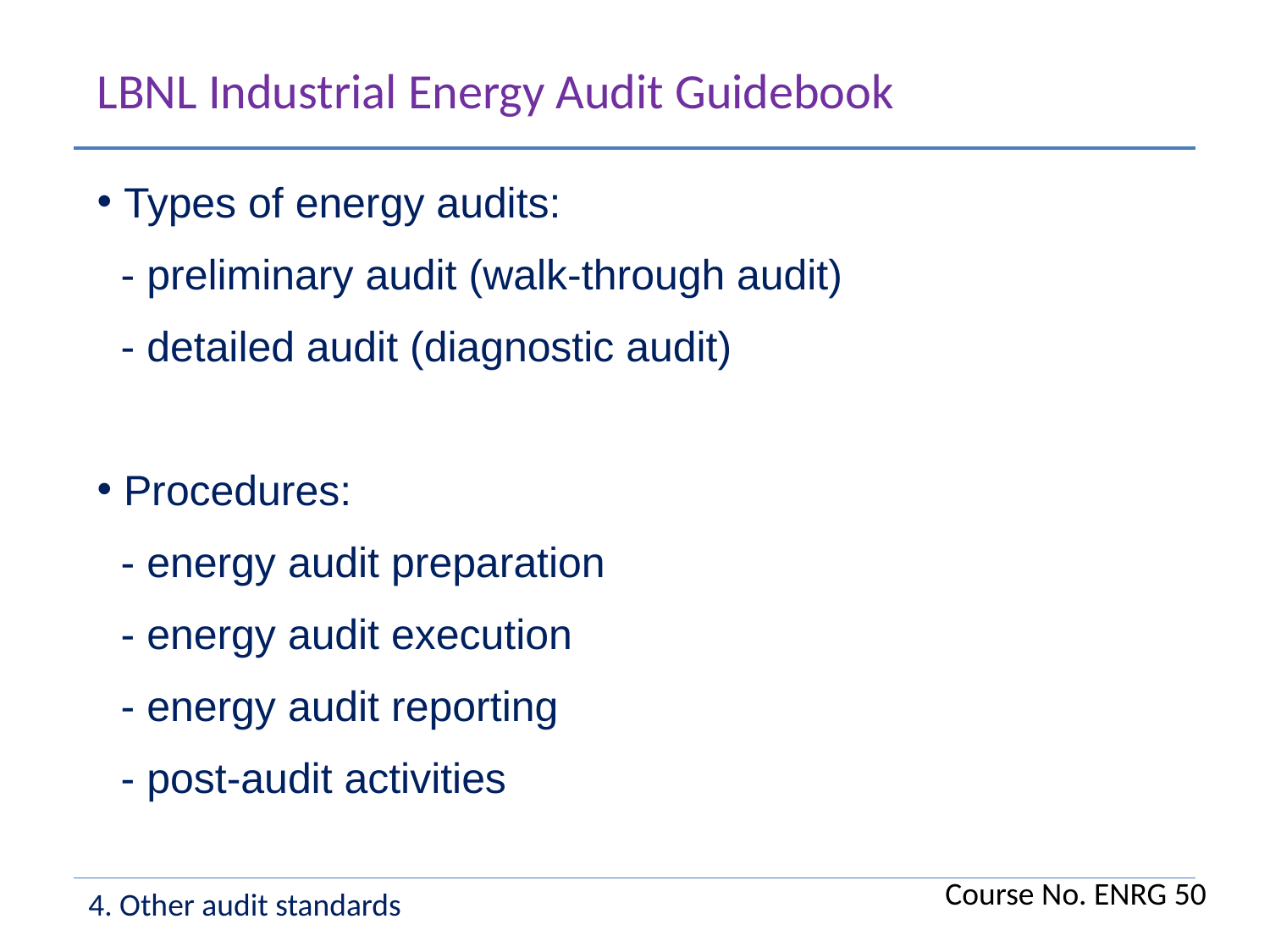

LBNL Industrial Energy Audit Guidebook
 Types of energy audits:
  - preliminary audit (walk-through audit)
  - detailed audit (diagnostic audit)

 Procedures:
  - energy audit preparation
  - energy audit execution
  - energy audit reporting
  - post-audit activities
Course No. ENRG 50
4. Other audit standards